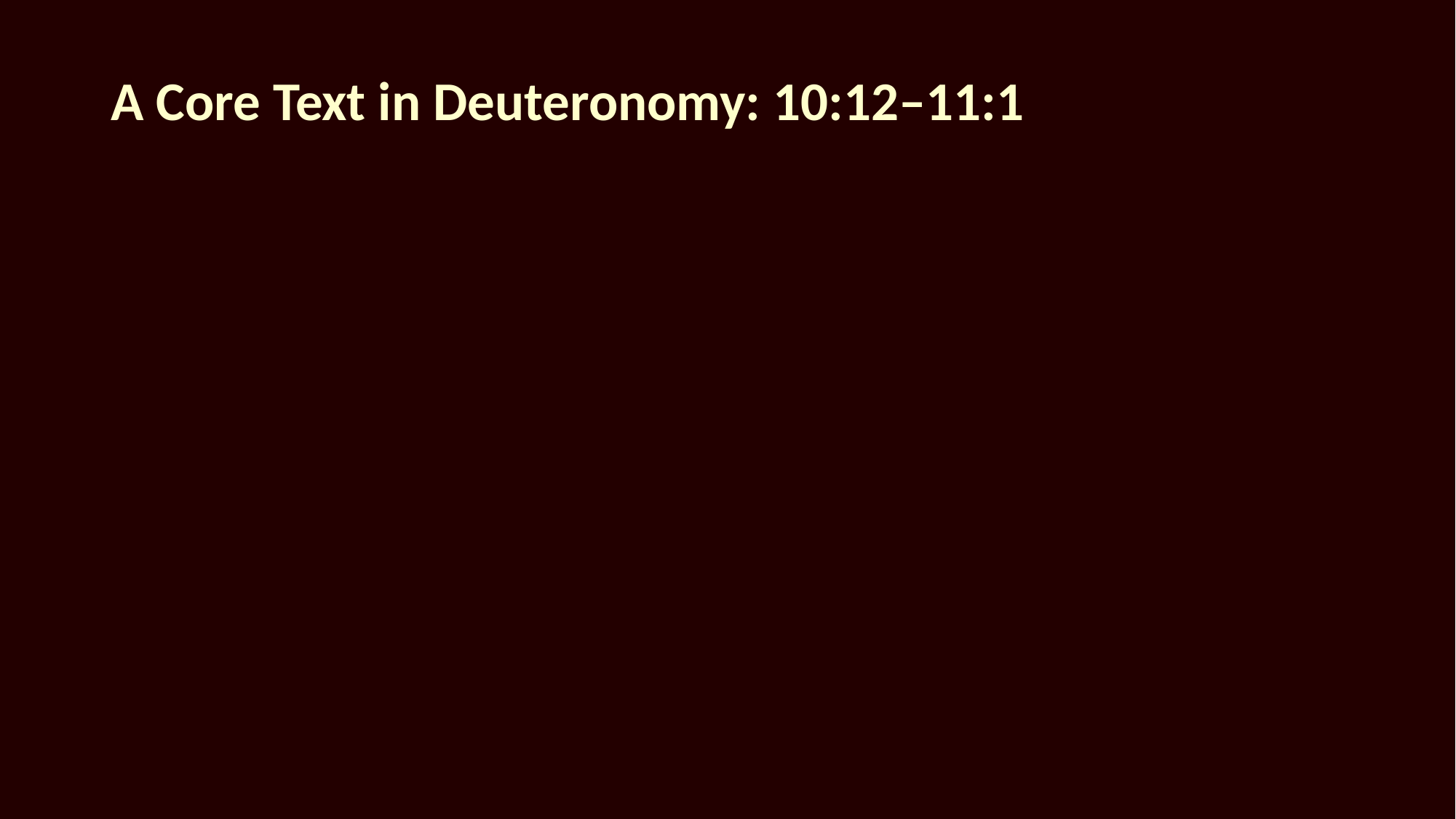

# A Core Text in Deuteronomy: 10:12–11:1